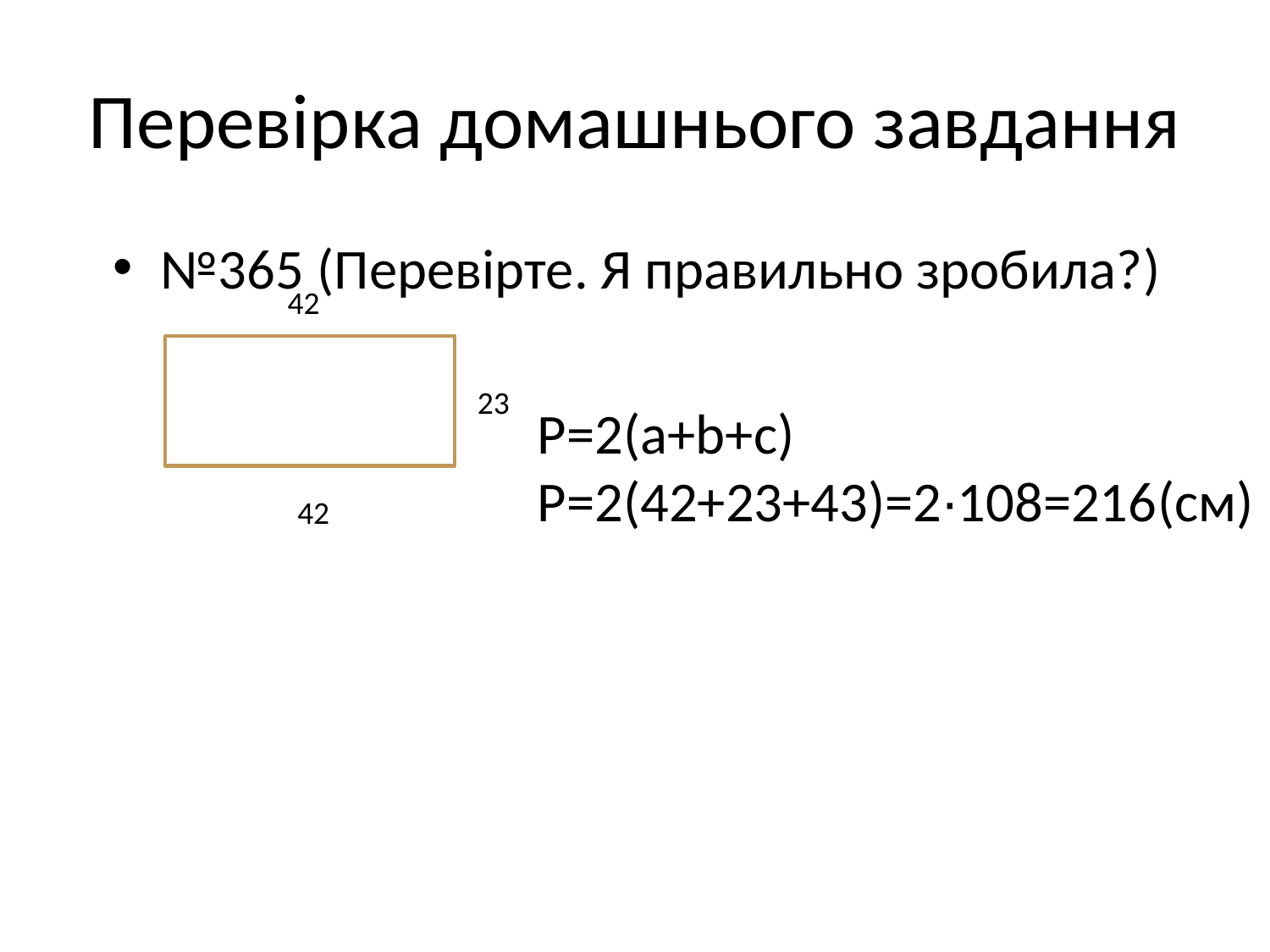

# Перевірка домашнього завдання
№365 (Перевірте. Я правильно зробила?)

Р=2(а+b+c)     P=2(42+23+43)=2∙108=216(см)
42

23
42